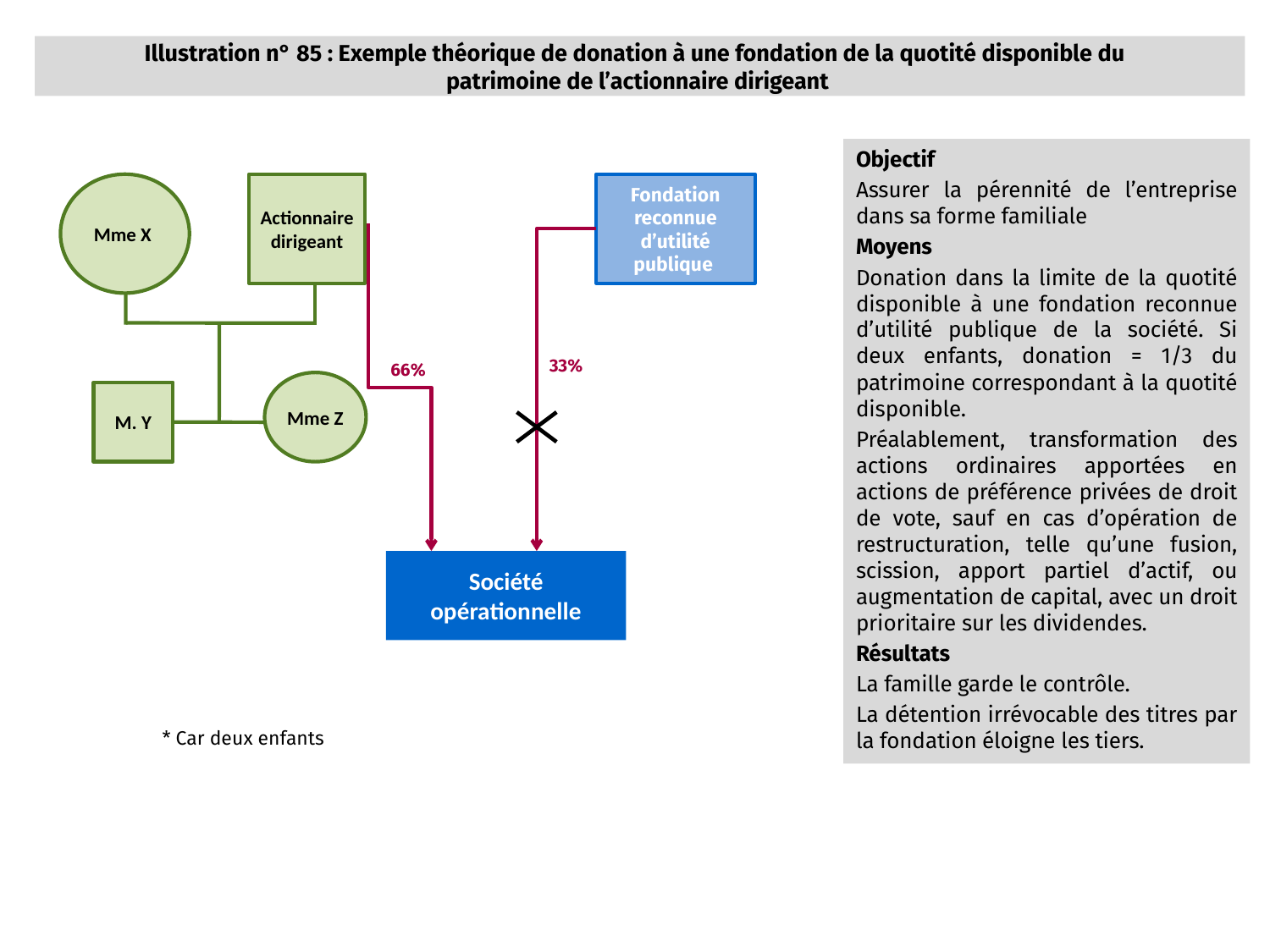

Illustration n° 85 : Exemple théorique de donation à une fondation de la quotité disponible du
patrimoine de l’actionnaire dirigeant

Objectif
Assurer la pérennité de l’entreprise dans sa forme familiale
Moyens
Donation dans la limite de la quotité disponible à une fondation reconnue d’utilité publique de la société. Si deux enfants, donation = 1/3 du patrimoine correspondant à la quotité disponible.
Préalablement, transformation des actions ordinaires apportées en actions de préférence privées de droit de vote, sauf en cas d’opération de restructuration, telle qu’une fusion, scission, apport partiel d’actif, ou augmentation de capital, avec un droit prioritaire sur les dividendes.
Résultats
La famille garde le contrôle.
La détention irrévocable des titres par la fondation éloigne les tiers.
Mme X
Actionnaire dirigeant
Fondation reconnue d’utilité publique
33%
66%
Mme Z
M. Y
Société opérationnelle
* Car deux enfants